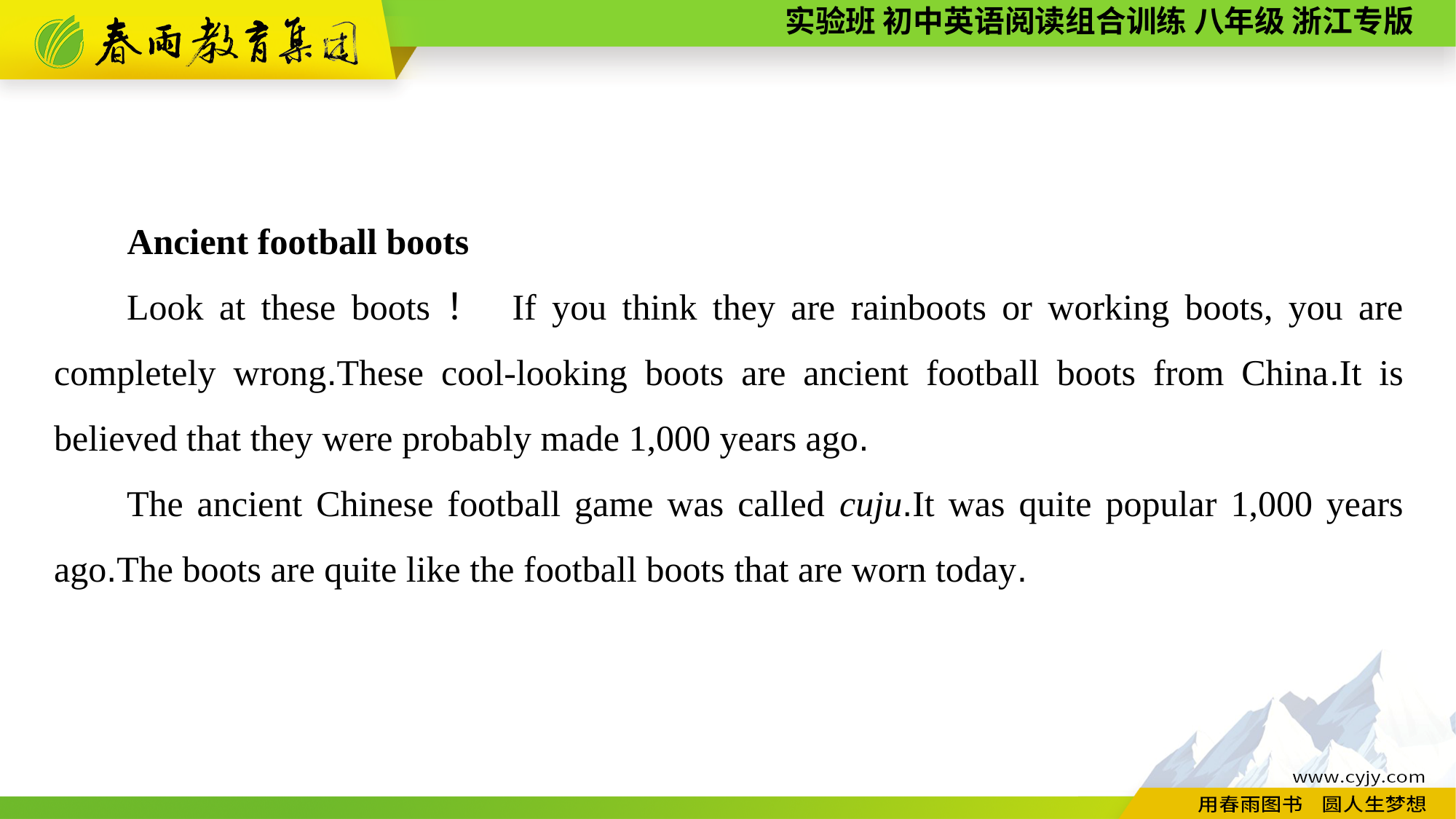

Ancient football boots
Look at these boots！ If you think they are rainboots or working boots, you are completely wrong.These cool-looking boots are ancient football boots from China.It is believed that they were probably made 1,000 years ago.
The ancient Chinese football game was called cuju.It was quite popular 1,000 years ago.The boots are quite like the football boots that are worn today.